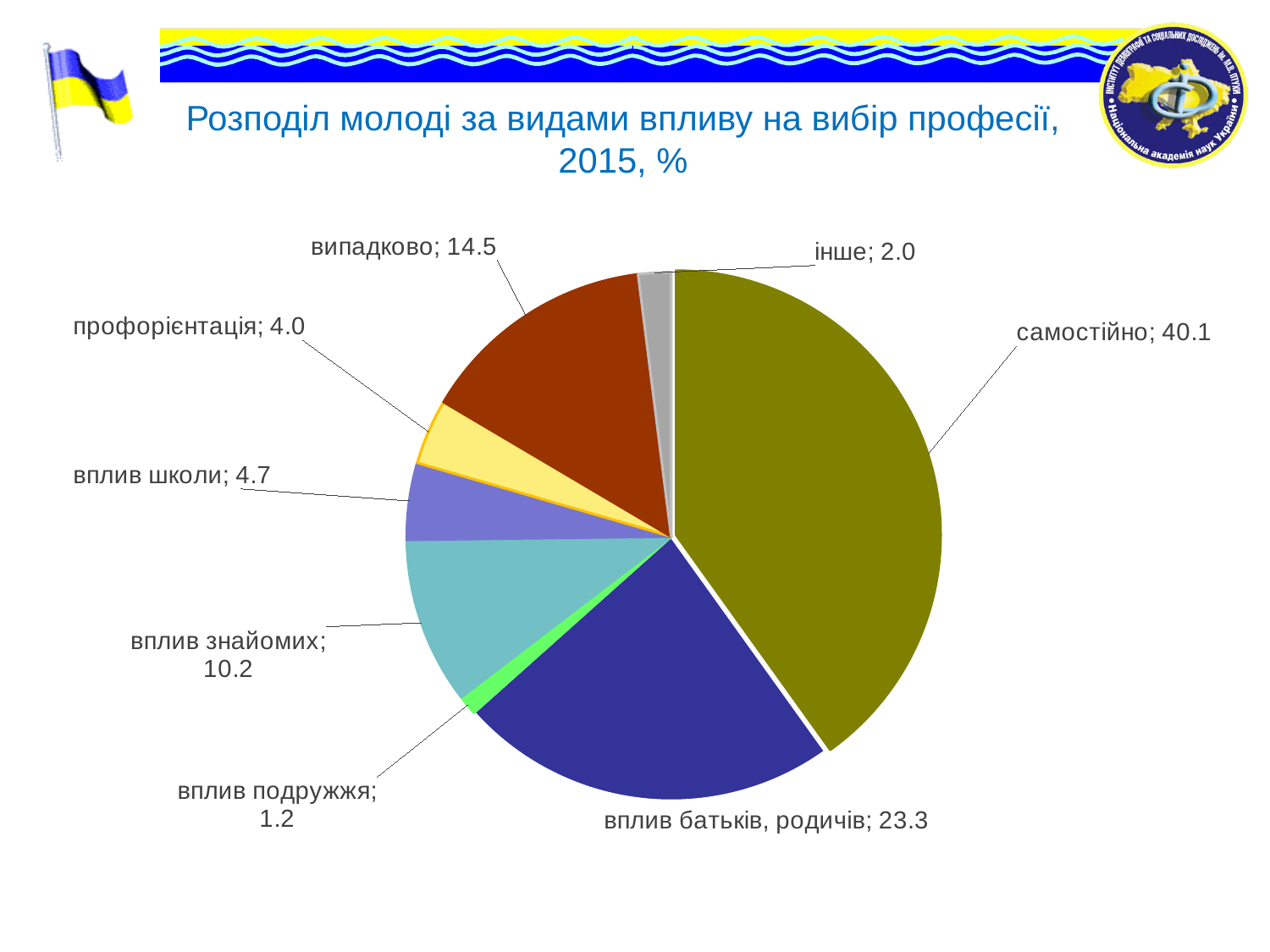

# Розподіл молоді за видами впливу на вибір професії, 2015, %

### Chart

| Category | Столбец1 |
|---|---|
| самостійно | 40.1 |
| вплив батьків, родичів | 23.3 |
| вплив подружжя | 1.2 |
| вплив знайомих | 10.2 |
| вплив школи | 4.7 |
| профорієнтація | 4.0 |
| випадково | 14.5 |
| інше | 2.0 |